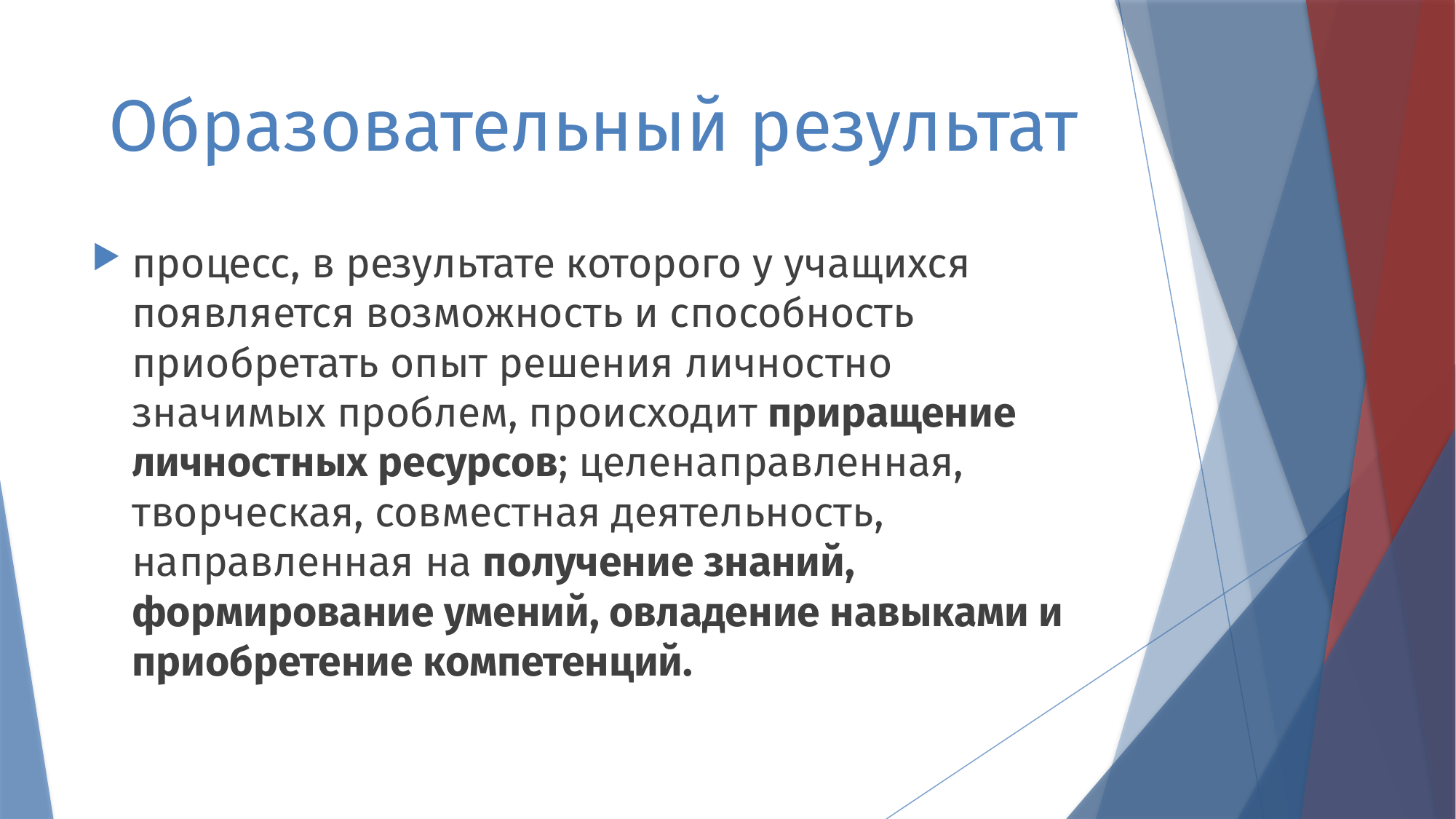

# Образовательный результат
процесс, в результате которого у учащихся появляется возможность и способность приобретать опыт решения личностно значимых проблем, происходит приращение личностных ресурсов; целенаправленная, творческая, совместная деятельность, направленная на получение знаний, формирование умений, овладение навыками и приобретение компетенций.